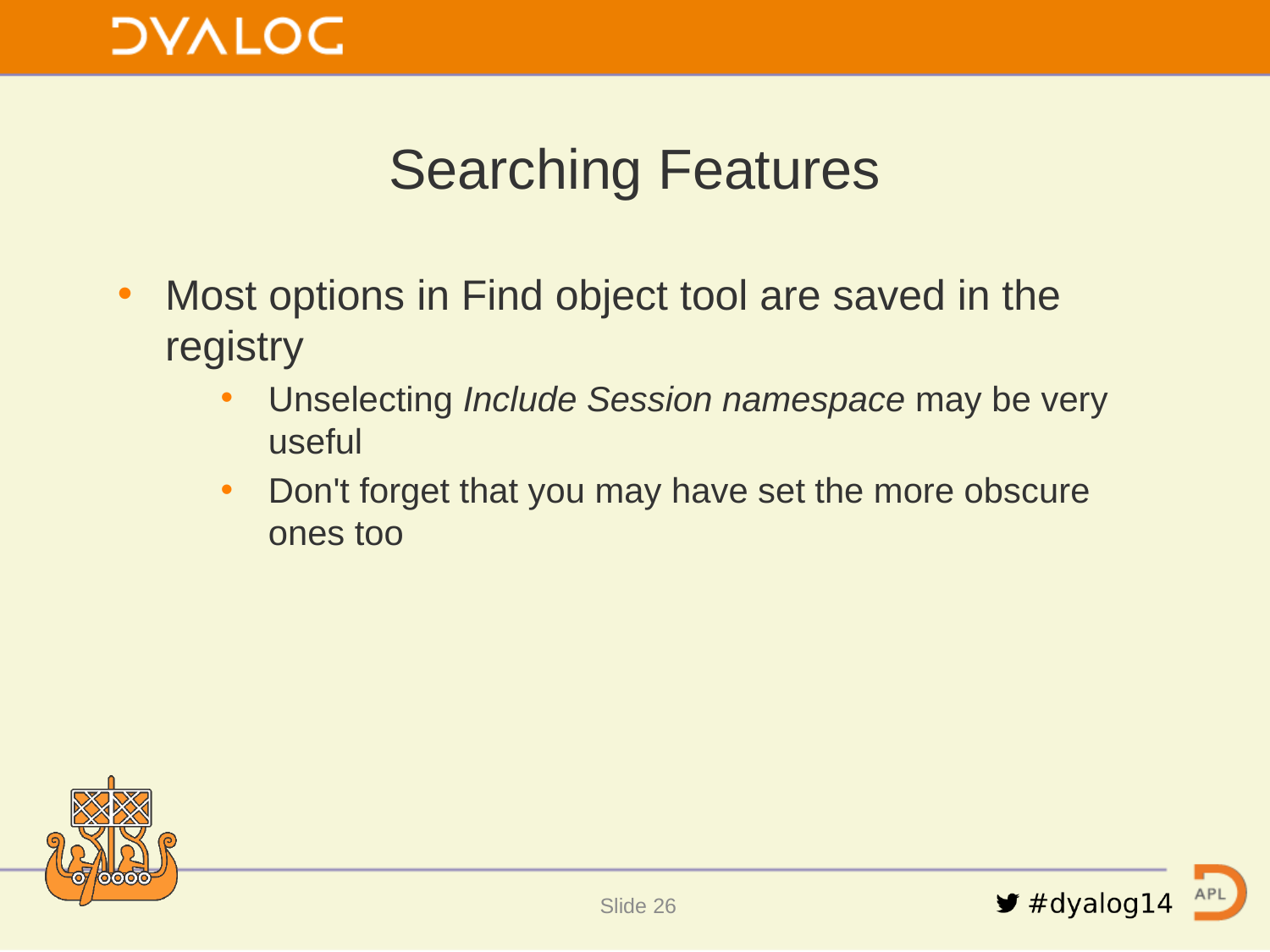

Searching Features

Most options in Find object tool are saved in the registry
Unselecting Include Session namespace may be very useful
Don't forget that you may have set the more obscure ones too

Slide 26